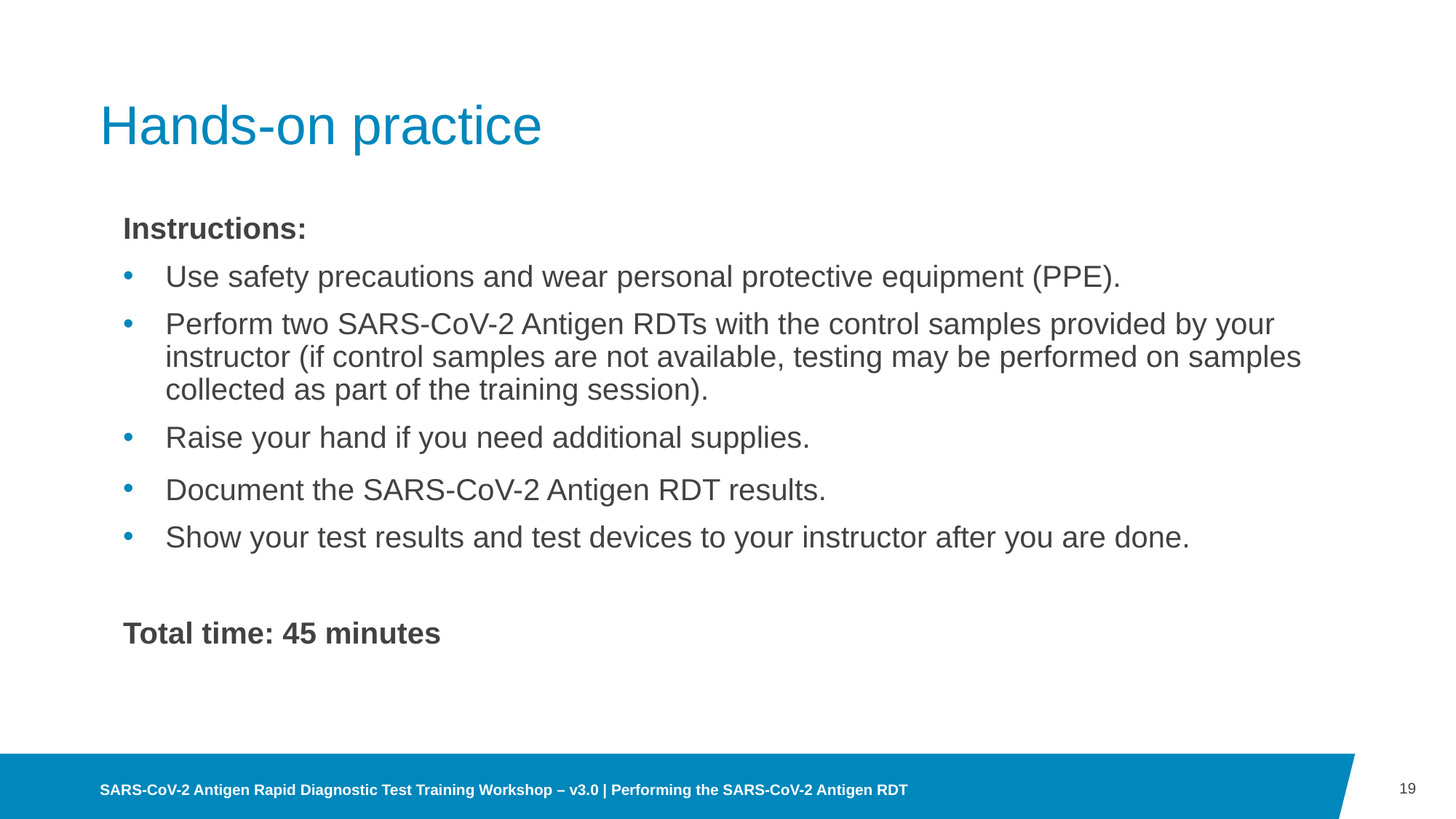

# Hands-on practice
Instructions:
Use safety precautions and wear personal protective equipment (PPE).
Perform two SARS-CoV-2 Antigen RDTs with the control samples provided by your instructor (if control samples are not available, testing may be performed on samples collected as part of the training session).
Raise your hand if you need additional supplies.
Document the SARS-CoV-2 Antigen RDT results.
Show your test results and test devices to your instructor after you are done.

Total time: 45 minutes

19
SARS-CoV-2 Antigen Rapid Diagnostic Test Training Workshop – v3.0 | Performing the SARS-CoV-2 Antigen RDT